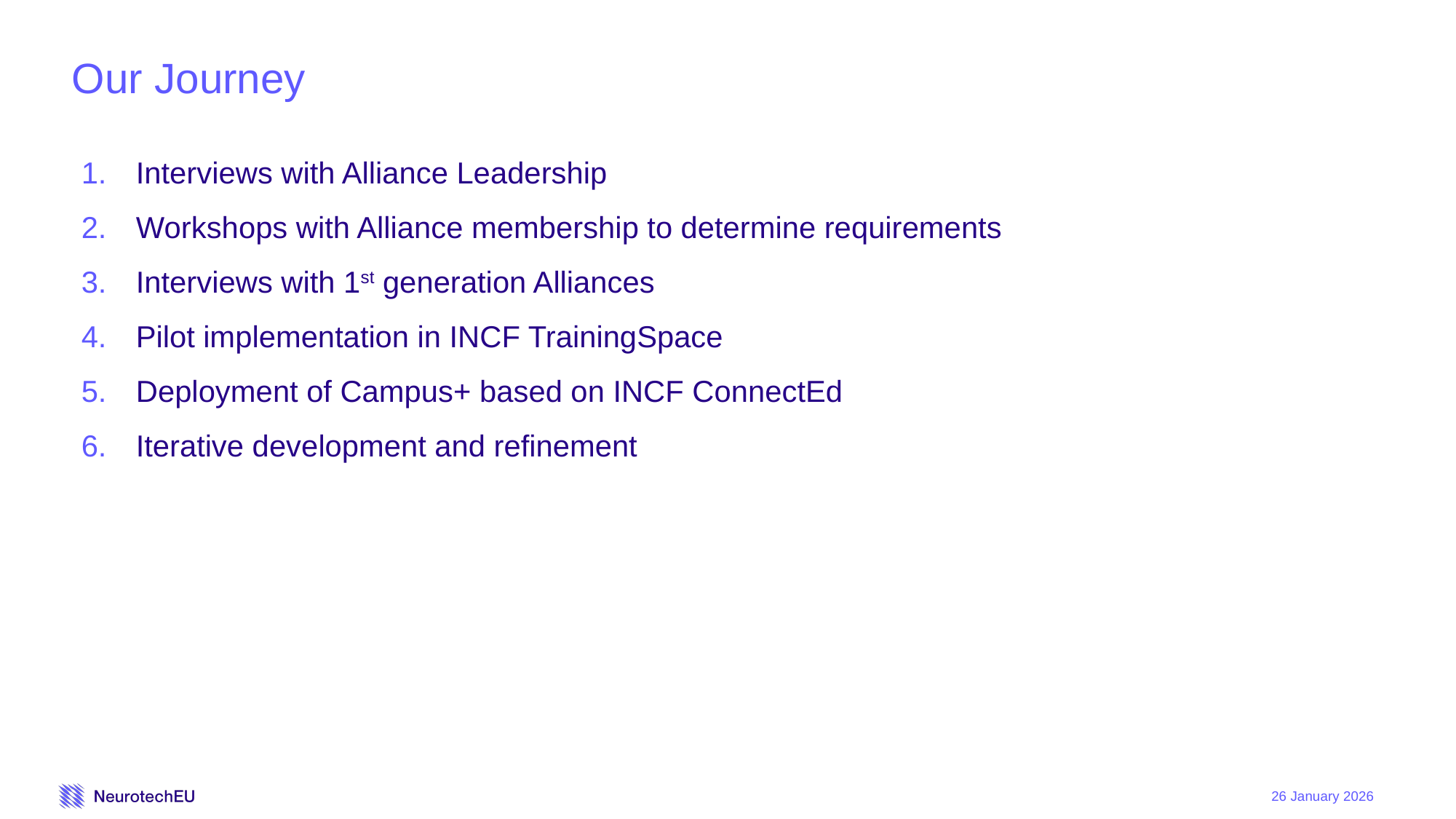

# Our Journey
Interviews with Alliance Leadership
Workshops with Alliance membership to determine requirements
Interviews with 1st generation Alliances
Pilot implementation in INCF TrainingSpace
Deployment of Campus+ based on INCF ConnectEd
Iterative development and refinement
26 January 2026